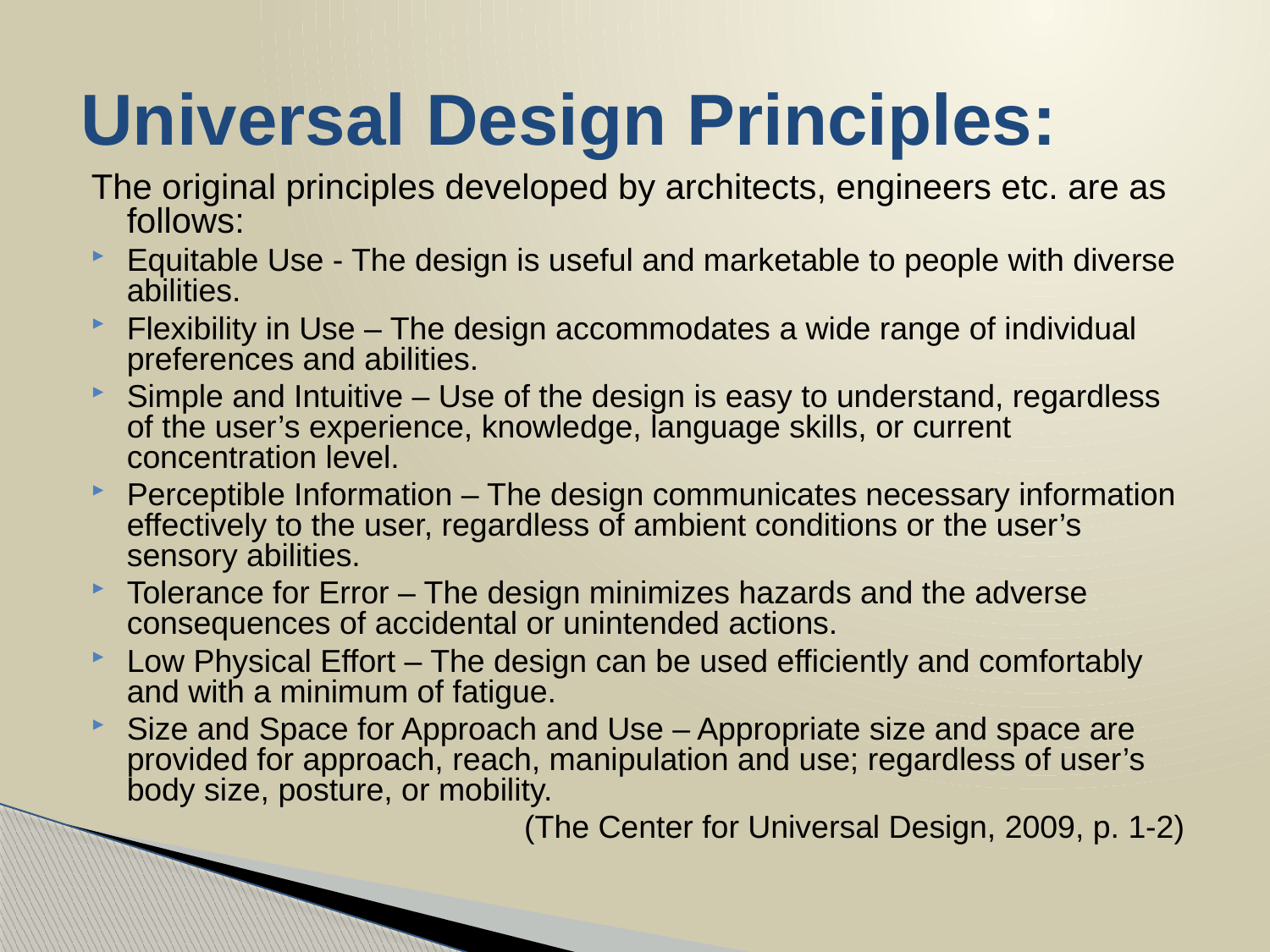

# Universal Design Principles:
The original principles developed by architects, engineers etc. are as follows:
Equitable Use - The design is useful and marketable to people with diverse abilities.
Flexibility in Use – The design accommodates a wide range of individual preferences and abilities.
Simple and Intuitive – Use of the design is easy to understand, regardless of the user’s experience, knowledge, language skills, or current concentration level.
Perceptible Information – The design communicates necessary information effectively to the user, regardless of ambient conditions or the user’s sensory abilities.
Tolerance for Error – The design minimizes hazards and the adverse consequences of accidental or unintended actions.
Low Physical Effort – The design can be used efficiently and comfortably and with a minimum of fatigue.
Size and Space for Approach and Use – Appropriate size and space are provided for approach, reach, manipulation and use; regardless of user’s body size, posture, or mobility.
(The Center for Universal Design, 2009, p. 1-2)